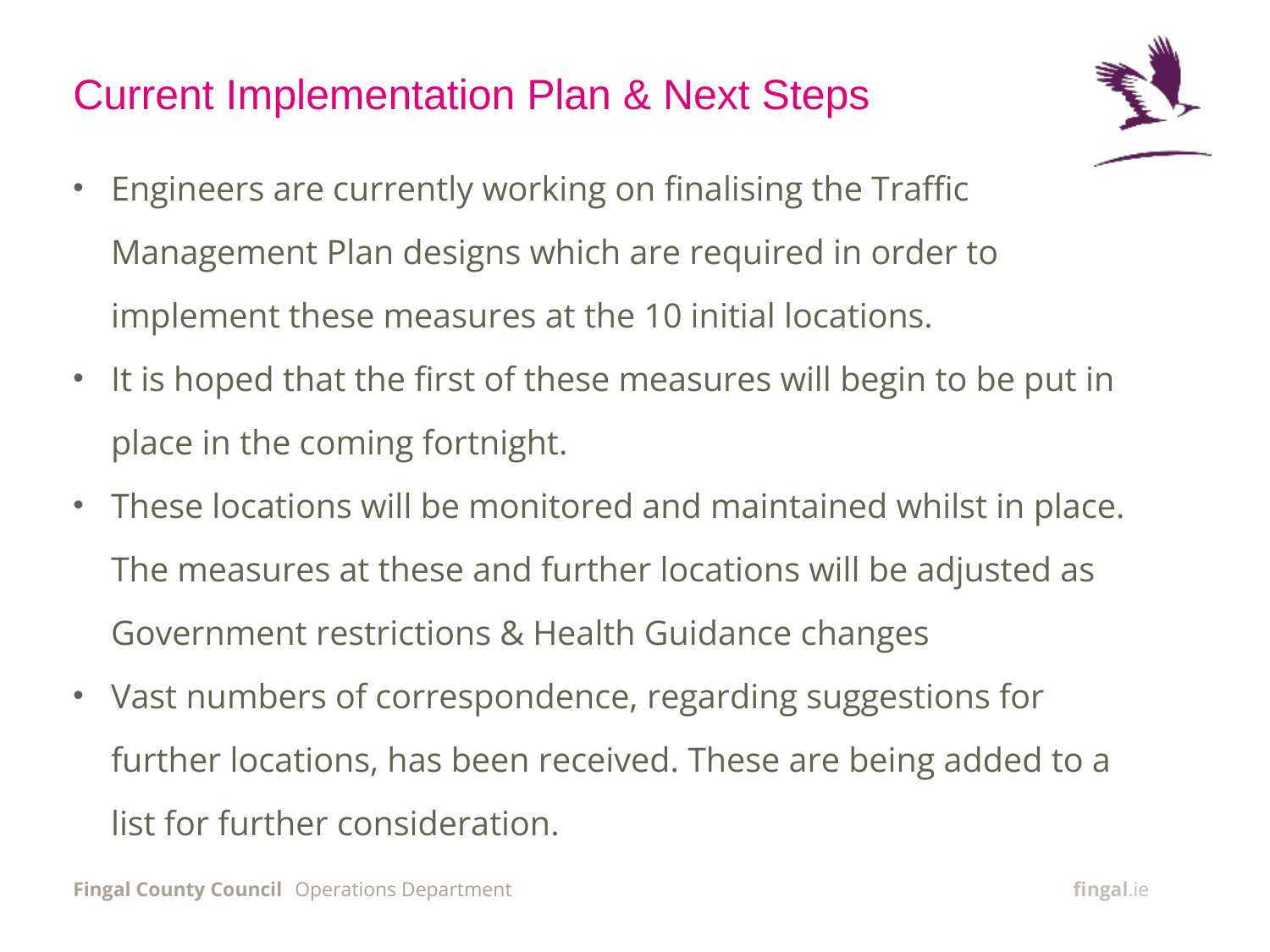

# Current Implementation Plan & Next Steps
Engineers are currently working on finalising the Traffic Management Plan designs which are required in order to implement these measures at the 10 initial locations.
It is hoped that the first of these measures will begin to be put in place in the coming fortnight.
These locations will be monitored and maintained whilst in place.  The measures at these and further locations will be adjusted as Government restrictions & Health Guidance changes
Vast numbers of correspondence, regarding suggestions for further locations, has been received. These are being added to a list for further consideration.

Operations Department